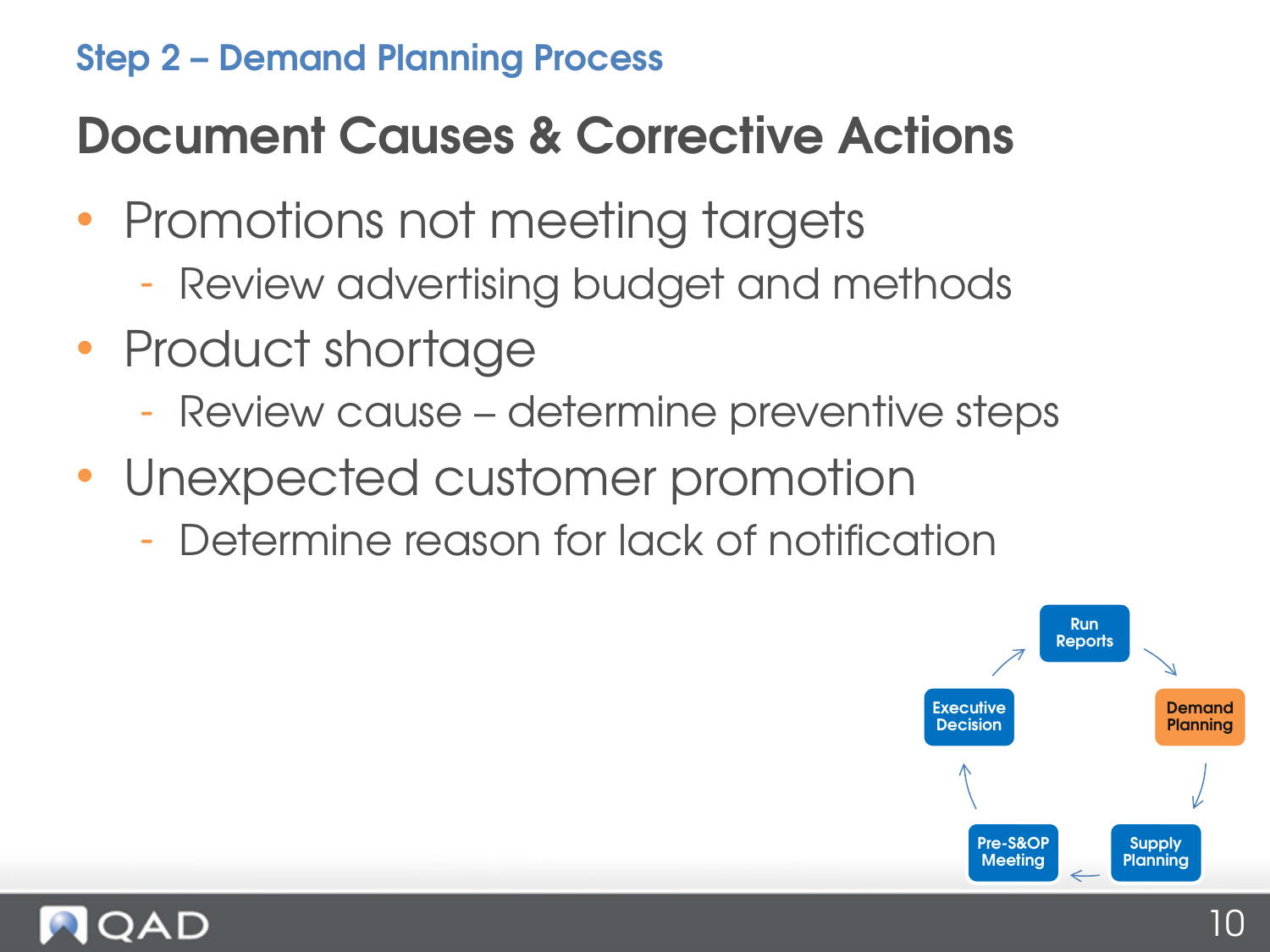

Step 2 – Demand Planning Process
# Document Causes & Corrective Actions
Promotions not meeting targets
Review advertising budget and methods
Product shortage
Review cause – determine preventive steps
Unexpected customer promotion
Determine reason for lack of notification
Run Reports
Demand Planning
Supply Planning
Pre-S&OP Meeting
Executive Decision
10